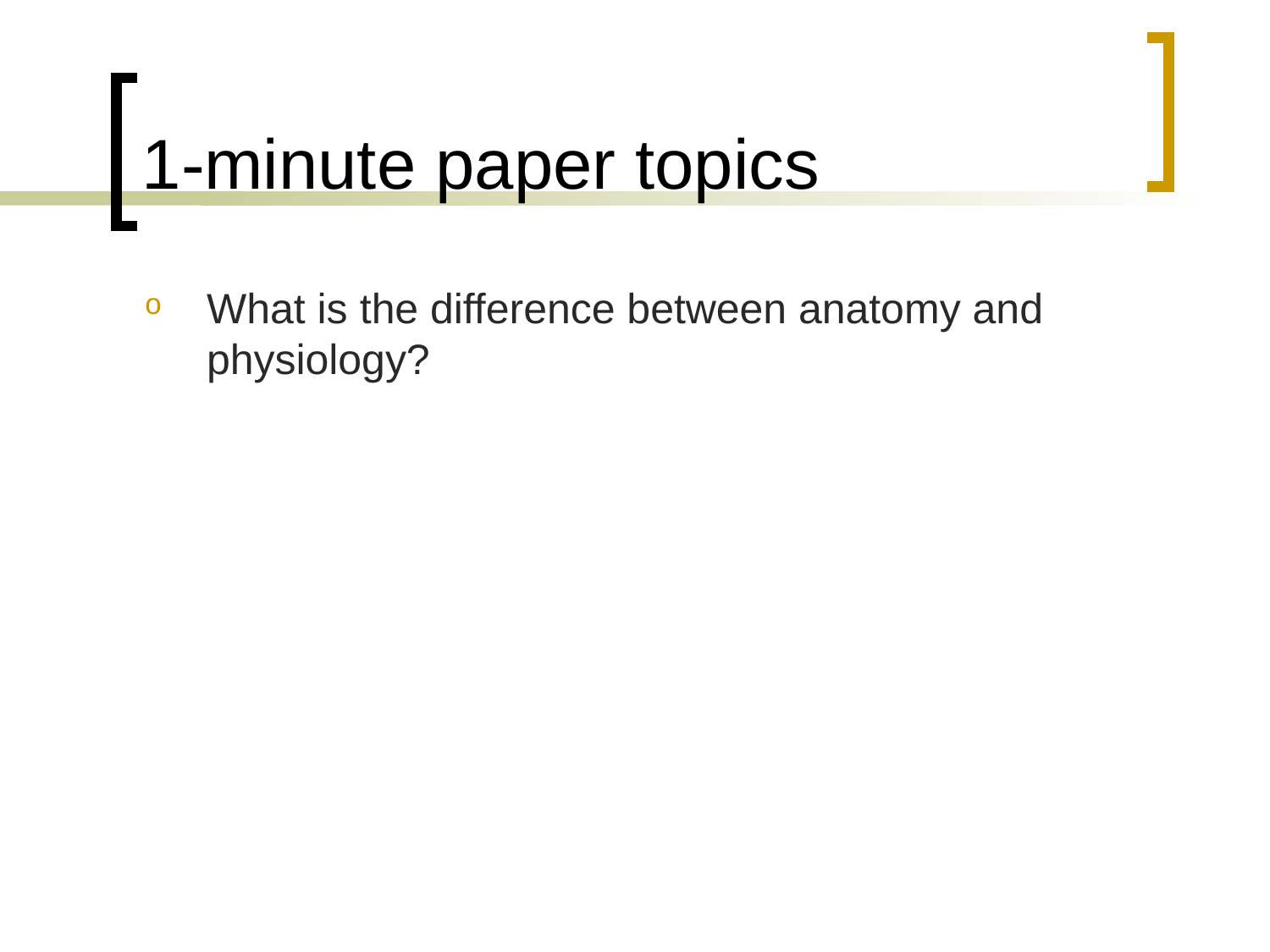

# 1-minute paper topics
What is the difference between anatomy and physiology?